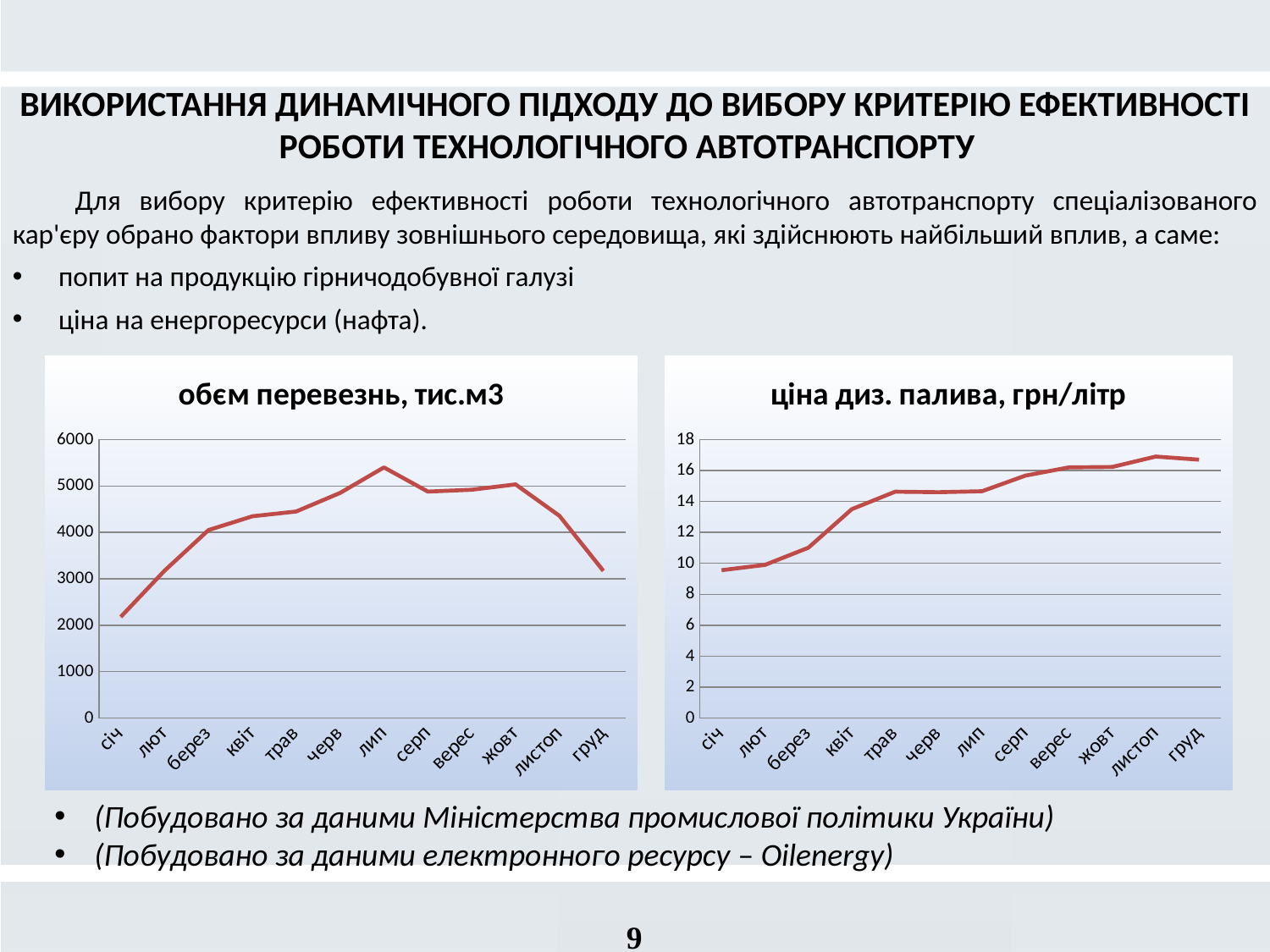

ВИКОРИСТАННЯ ДИНАМІЧНОГО ПІДХОДУ ДО ВИБОРУ КРИТЕРІЮ ЕФЕКТИВНОСТІ РОБОТИ ТЕХНОЛОГІЧНОГО АВТОТРАНСПОРТУ
Для вибору критерію ефективності роботи технологічного автотранспорту спеціалізованого кар'єру обрано фактори впливу зовнішнього середовища, які здійснюють найбільший вплив, а саме:
 попит на продукцію гірничодобувної галузі
 ціна на енергоресурси (нафта).

### Chart:

| Category | ціна диз. палива, грн/літр |
|---|---|
| січ | 9.56 |
| лют | 9.9 |
| берез | 11.01 |
| квіт | 13.5 |
| трав | 14.63 |
| черв | 14.6 |
| лип | 14.66 |
| серп | 15.67 |
| верес | 16.2 |
| жовт | 16.23 |
| листоп | 16.9 |
| груд | 16.7 |

### Chart:

| Category | обєм перевезнь, тис.м3 |
|---|---|
| січ | 2179.9 |
| лют | 3177.2 |
| берез | 4049.9 |
| квіт | 4347.7 |
| трав | 4450.5 |
| черв | 4851.2 |
| лип | 5400.3 |
| серп | 4878.7 |
| верес | 4918.9 |
| жовт | 5034.2 |
| листоп | 4357.5 |
| груд | 3171.4 |
(Побудовано за даними Міністерства промислової політики України)
(Побудовано за даними електронного ресурсу – Oilenergy)
9